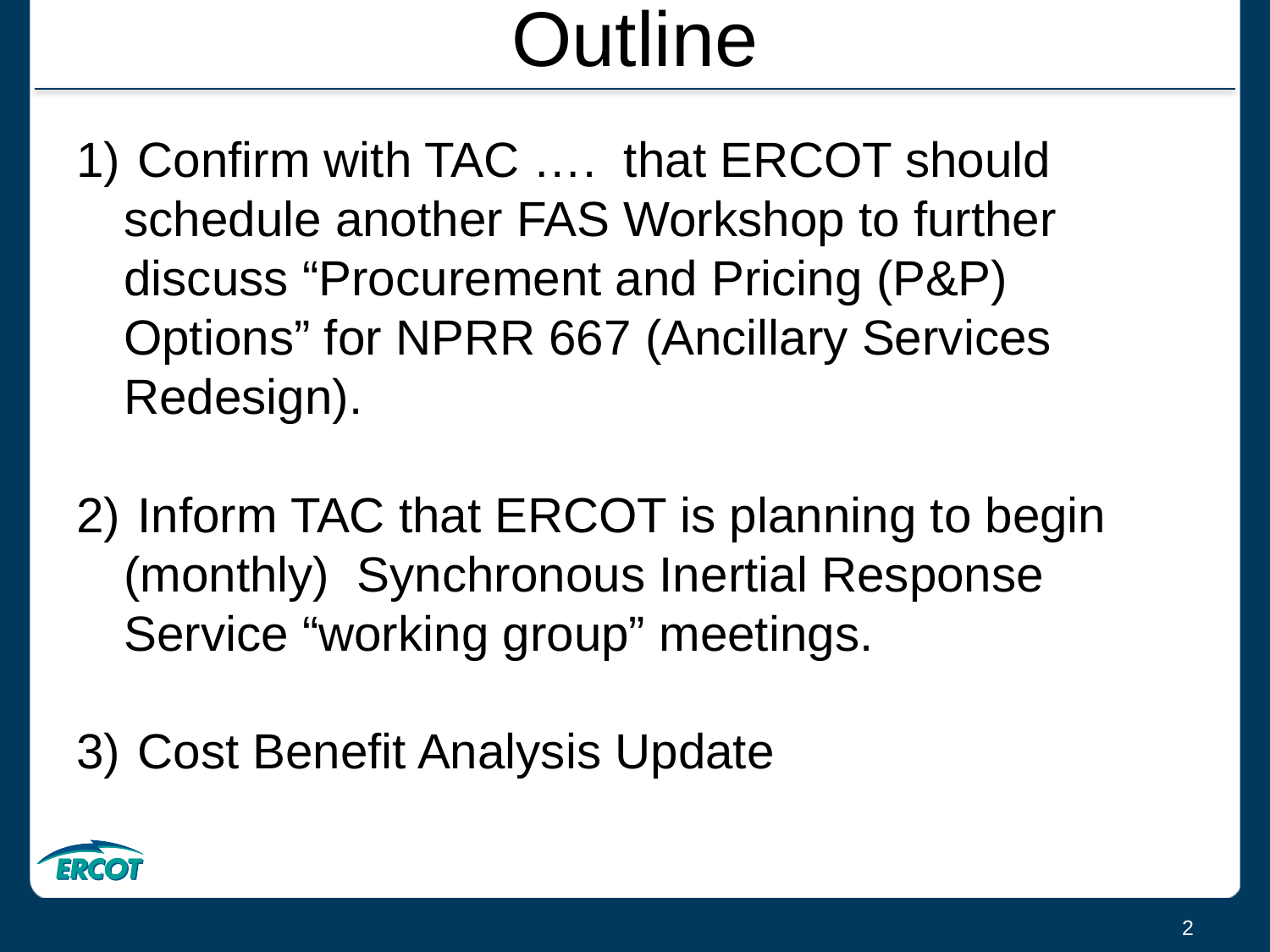

# Outline
 Confirm with TAC ….  that ERCOT should schedule another FAS Workshop to further discuss “Procurement and Pricing (P&P) Options” for NPRR 667 (Ancillary Services Redesign).

 Inform TAC that ERCOT is planning to begin (monthly)  Synchronous Inertial Response Service “working group” meetings.

 Cost Benefit Analysis Update
2